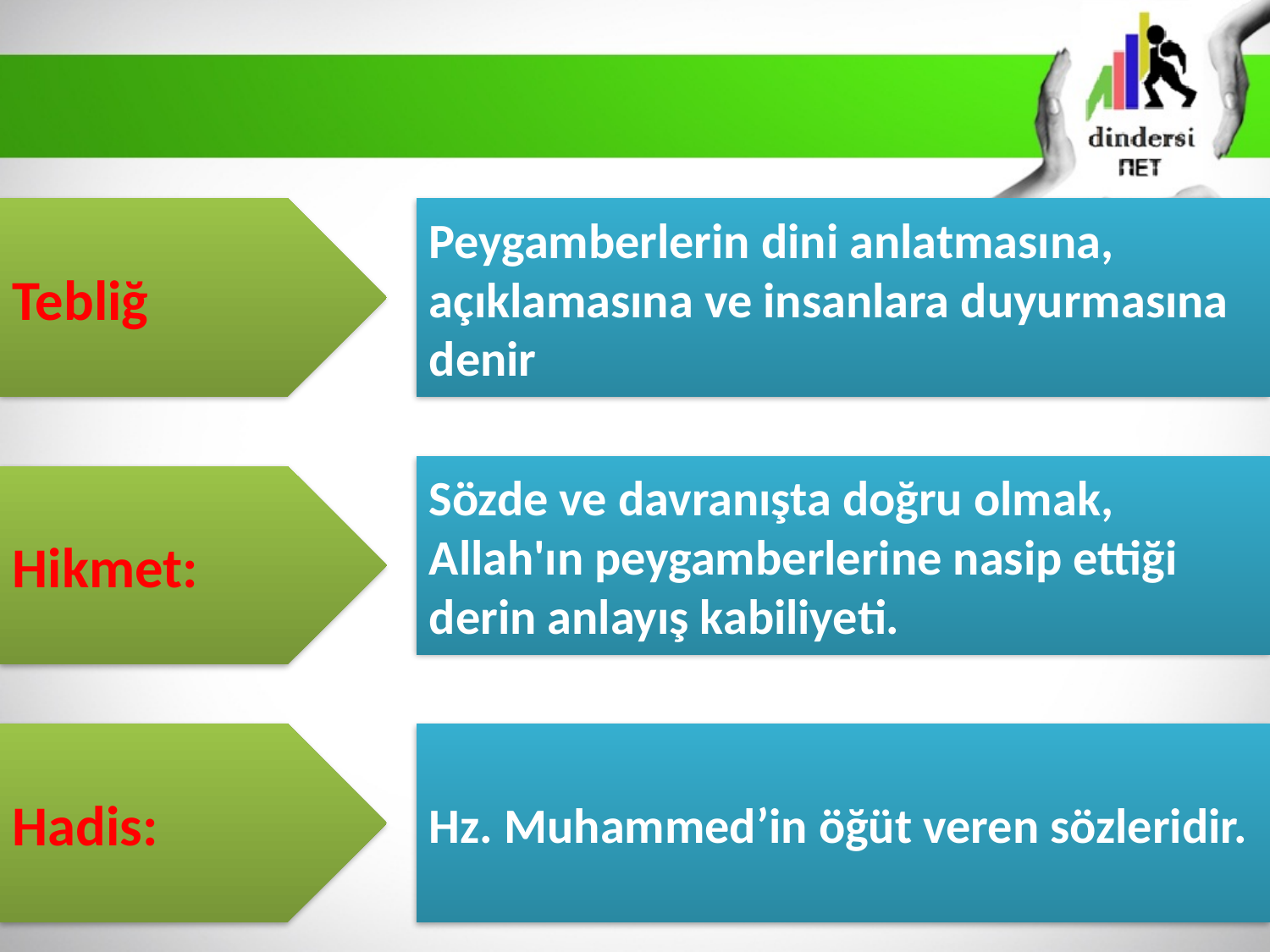

Tebliğ
Peygamberlerin dini anlatmasına, açıklamasına ve insanlara duyurmasına denir
Sözde ve davranışta doğru olmak, Allah'ın peygamberlerine nasip ettiği derin anlayış kabiliyeti.
Hikmet:
Hadis:
Hz. Muhammed’in öğüt veren sözleridir.